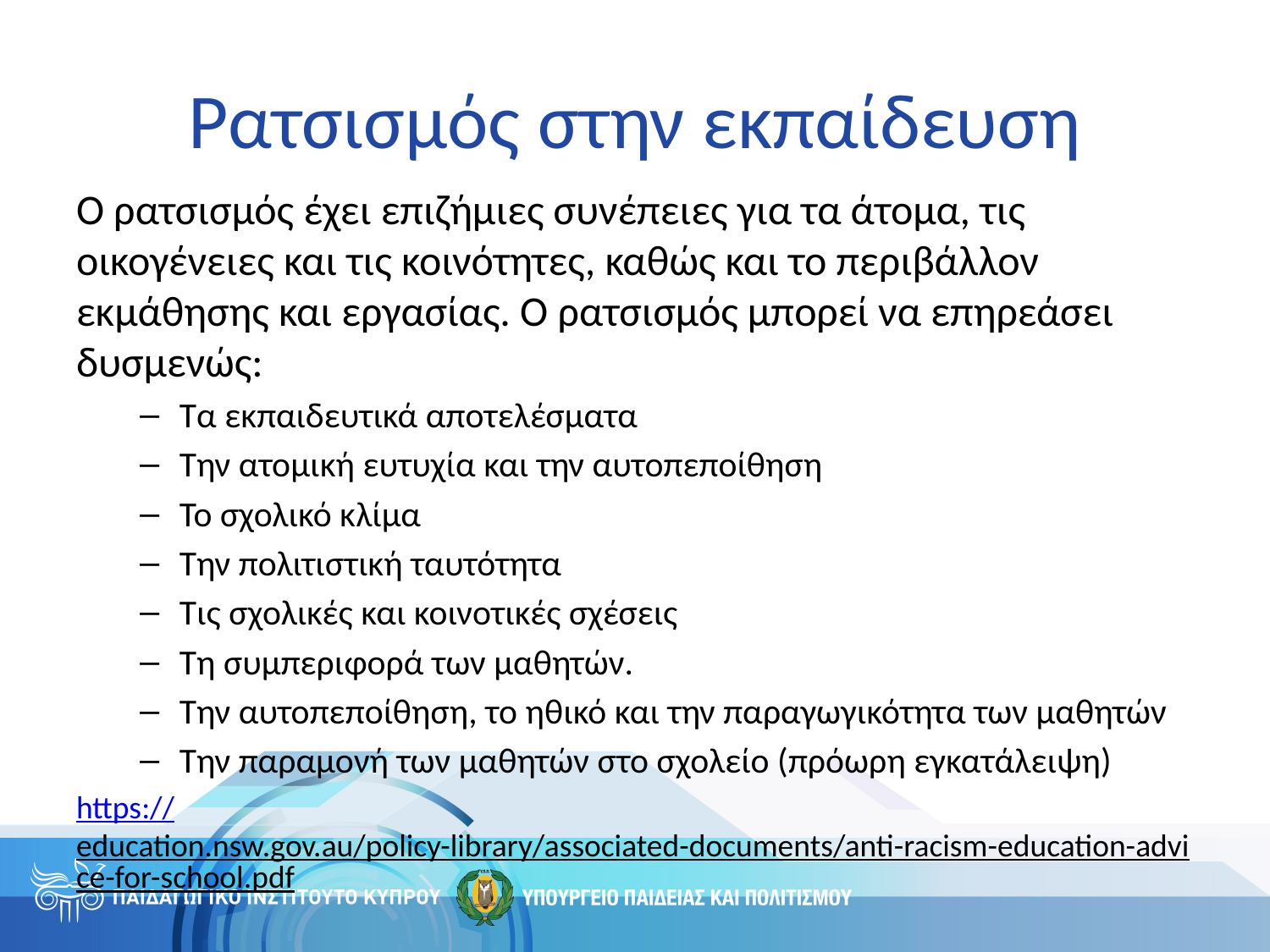

# Ρατσισμός στην εκπαίδευση
Ο ρατσισμός έχει επιζήμιες συνέπειες για τα άτομα, τις οικογένειες και τις κοινότητες, καθώς και το περιβάλλον εκμάθησης και εργασίας. Ο ρατσισμός μπορεί να επηρεάσει δυσμενώς:
Τα εκπαιδευτικά αποτελέσματα
Την ατομική ευτυχία και την αυτοπεποίθηση
Το σχολικό κλίμα
Την πολιτιστική ταυτότητα
Τις σχολικές και κοινοτικές σχέσεις
Τη συμπεριφορά των μαθητών.
Την αυτοπεποίθηση, το ηθικό και την παραγωγικότητα των μαθητών
Την παραμονή των μαθητών στο σχολείο (πρόωρη εγκατάλειψη)
https://education.nsw.gov.au/policy-library/associated-documents/anti-racism-education-advice-for-school.pdf